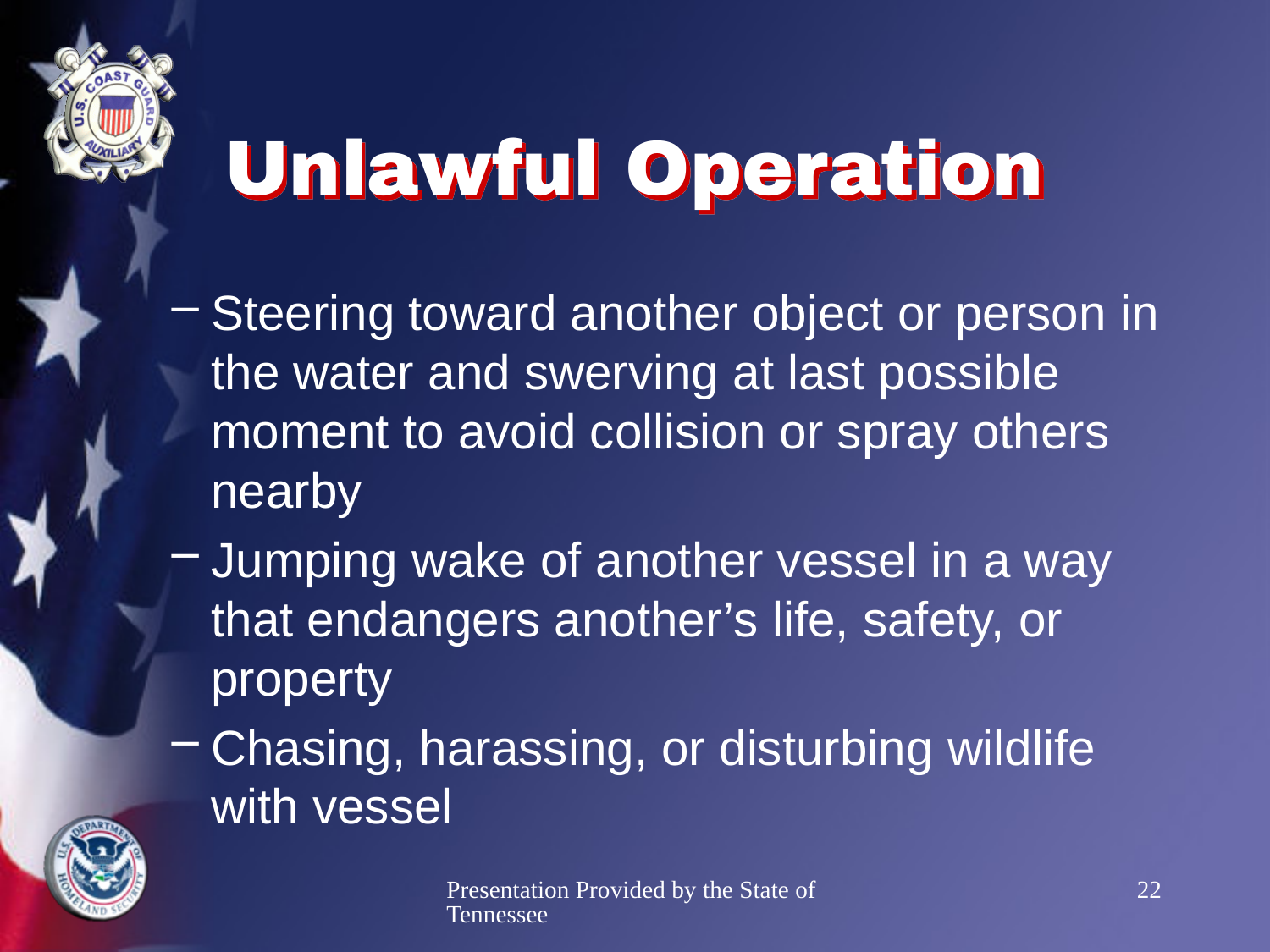

# Unlawful Operation
Steering toward another object or person in the water and swerving at last possible moment to avoid collision or spray others nearby
Jumping wake of another vessel in a way that endangers another’s life, safety, or property
Chasing, harassing, or disturbing wildlife with vessel
Presentation Provided by the State of Tennessee
22